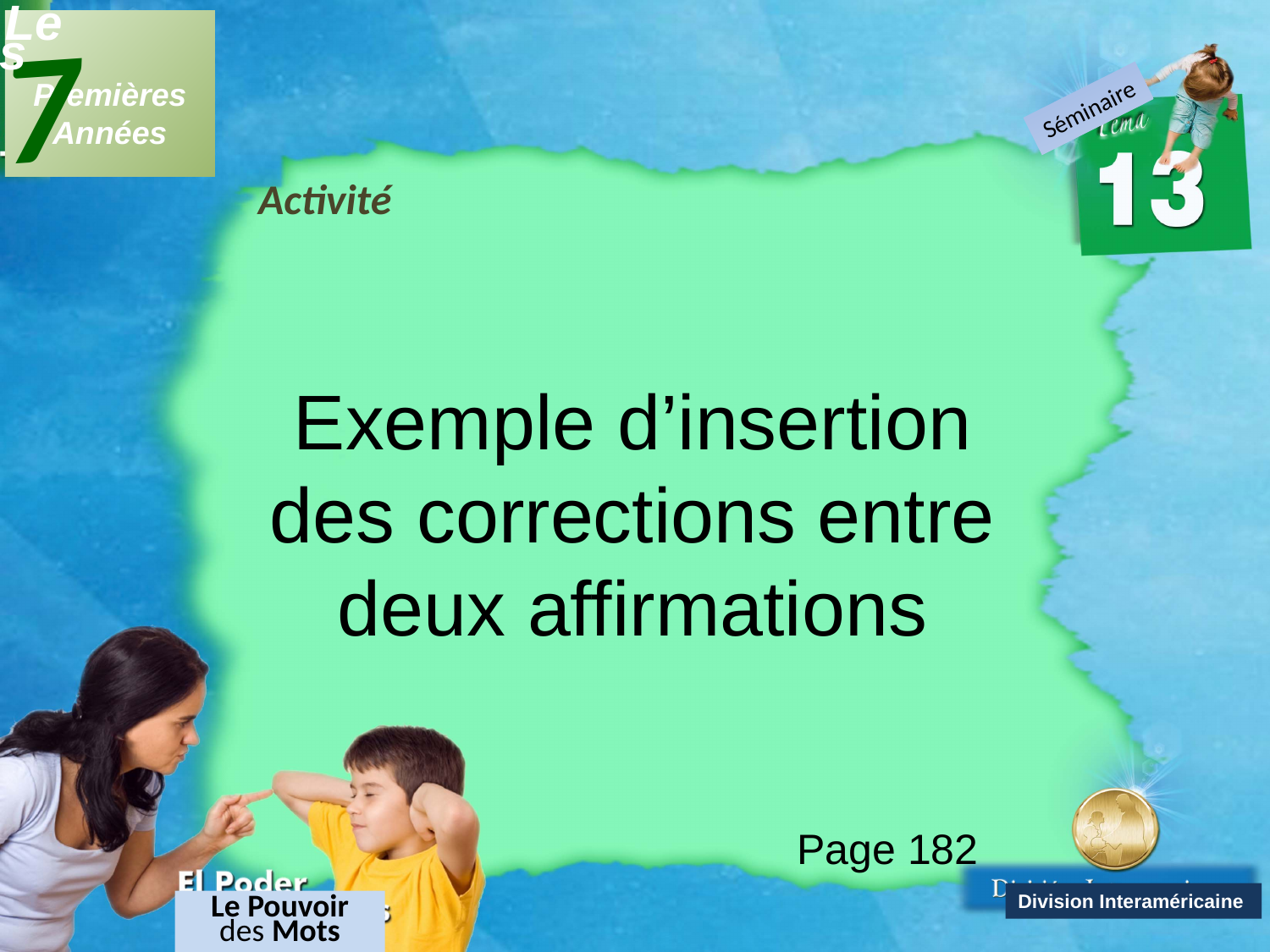

7
Les
         Premières
Années
Séminaire
Activité
Exemple d’insertion des corrections entre deux affirmations
Page 182
Division Interaméricaine
Le Pouvoir des Mots